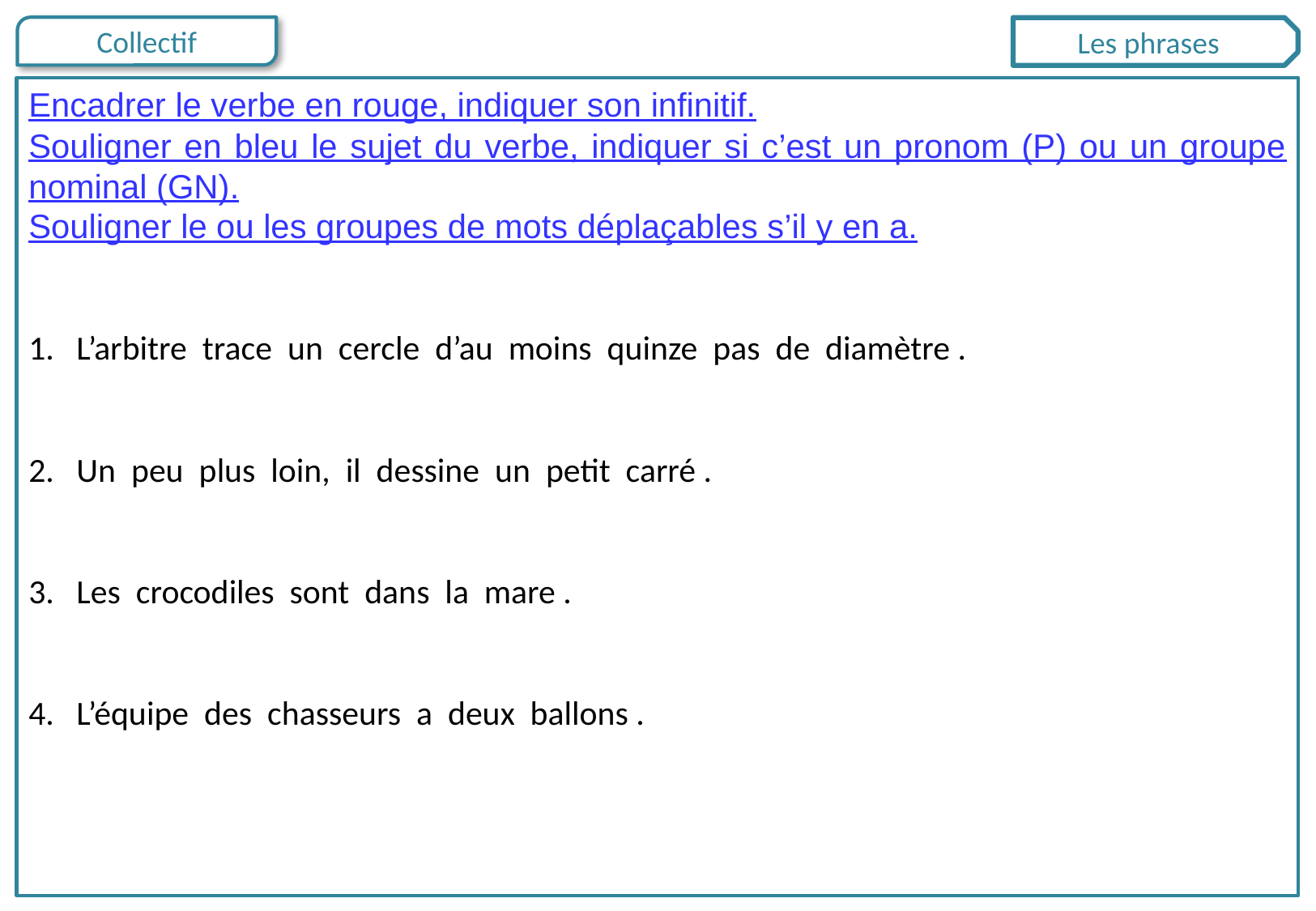

Les phrases
Encadrer le verbe en rouge, indiquer son infinitif.
Souligner en bleu le sujet du verbe, indiquer si c’est un pronom (P) ou un groupe nominal (GN).
Souligner le ou les groupes de mots déplaçables s’il y en a.
L’arbitre  trace  un  cercle  d’au  moins  quinze  pas  de  diamètre .
Un  peu  plus  loin,  il  dessine  un  petit  carré .
Les  crocodiles  sont  dans  la  mare .
L’équipe  des  chasseurs  a  deux  ballons .